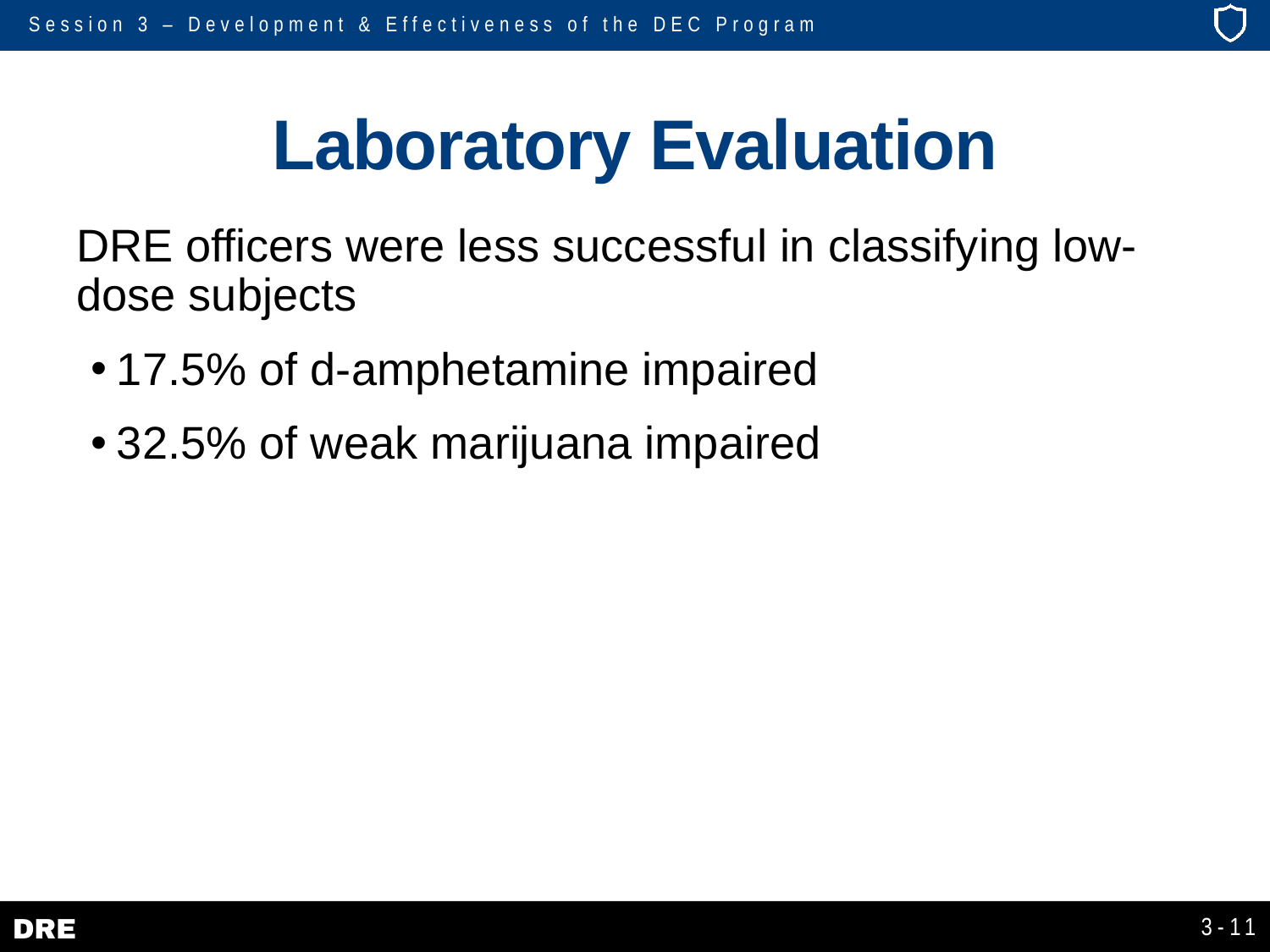

# Laboratory Evaluation
DRE officers were less successful in classifying low-dose subjects
17.5% of d-amphetamine impaired
32.5% of weak marijuana impaired

3-11